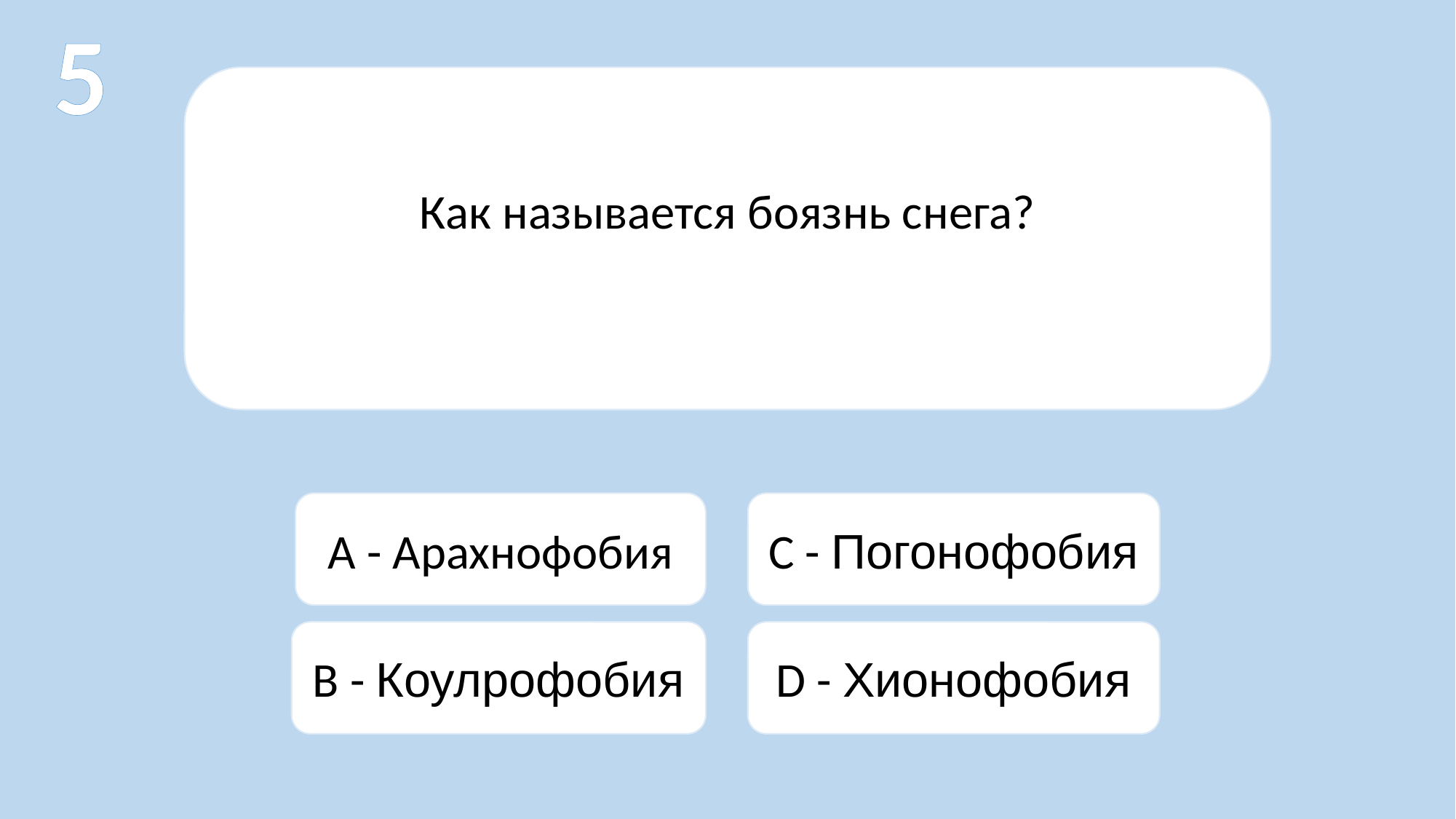

5
Как называется боязнь снега?

C - Погонофобия

A - Арахнофобия

D - Хионофобия

B - Коулрофобия